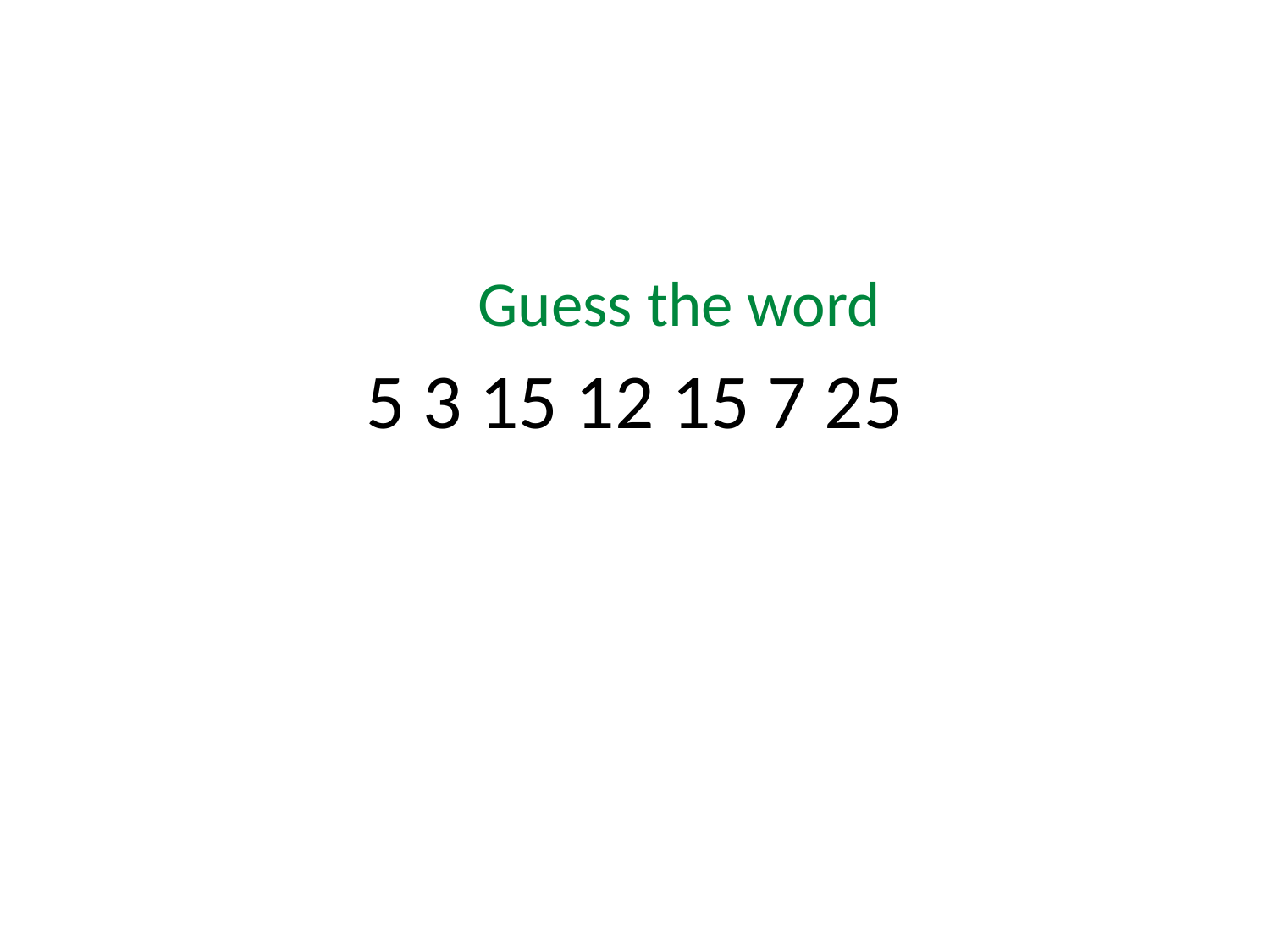

Guess the word
# 5 3 15 12 15 7 25